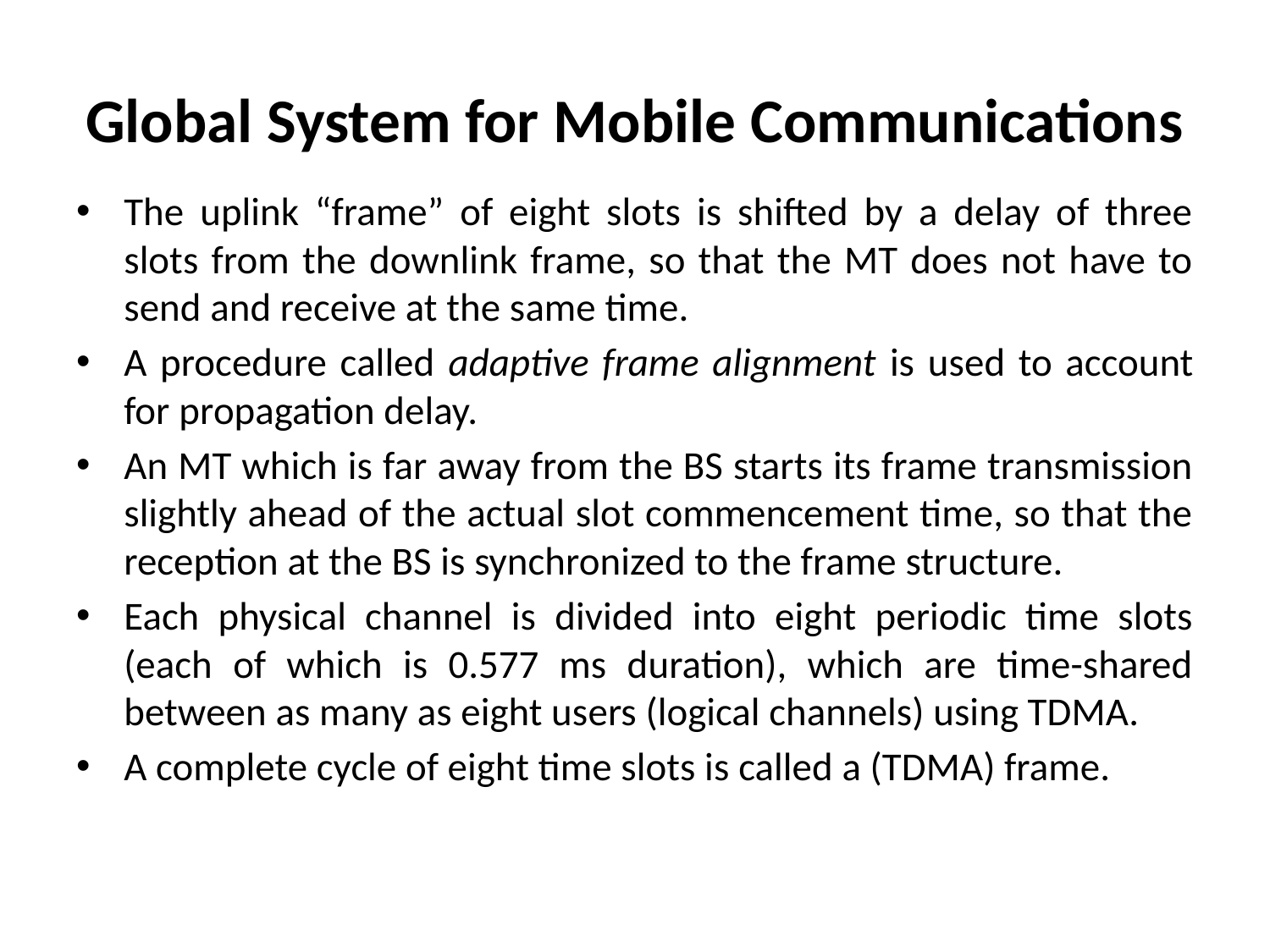

# Global System for Mobile Communications
The uplink “frame” of eight slots is shifted by a delay of three slots from the downlink frame, so that the MT does not have to send and receive at the same time.
A procedure called adaptive frame alignment is used to account for propagation delay.
An MT which is far away from the BS starts its frame transmission slightly ahead of the actual slot commencement time, so that the reception at the BS is synchronized to the frame structure.
Each physical channel is divided into eight periodic time slots (each of which is 0.577 ms duration), which are time-shared between as many as eight users (logical channels) using TDMA.
A complete cycle of eight time slots is called a (TDMA) frame.